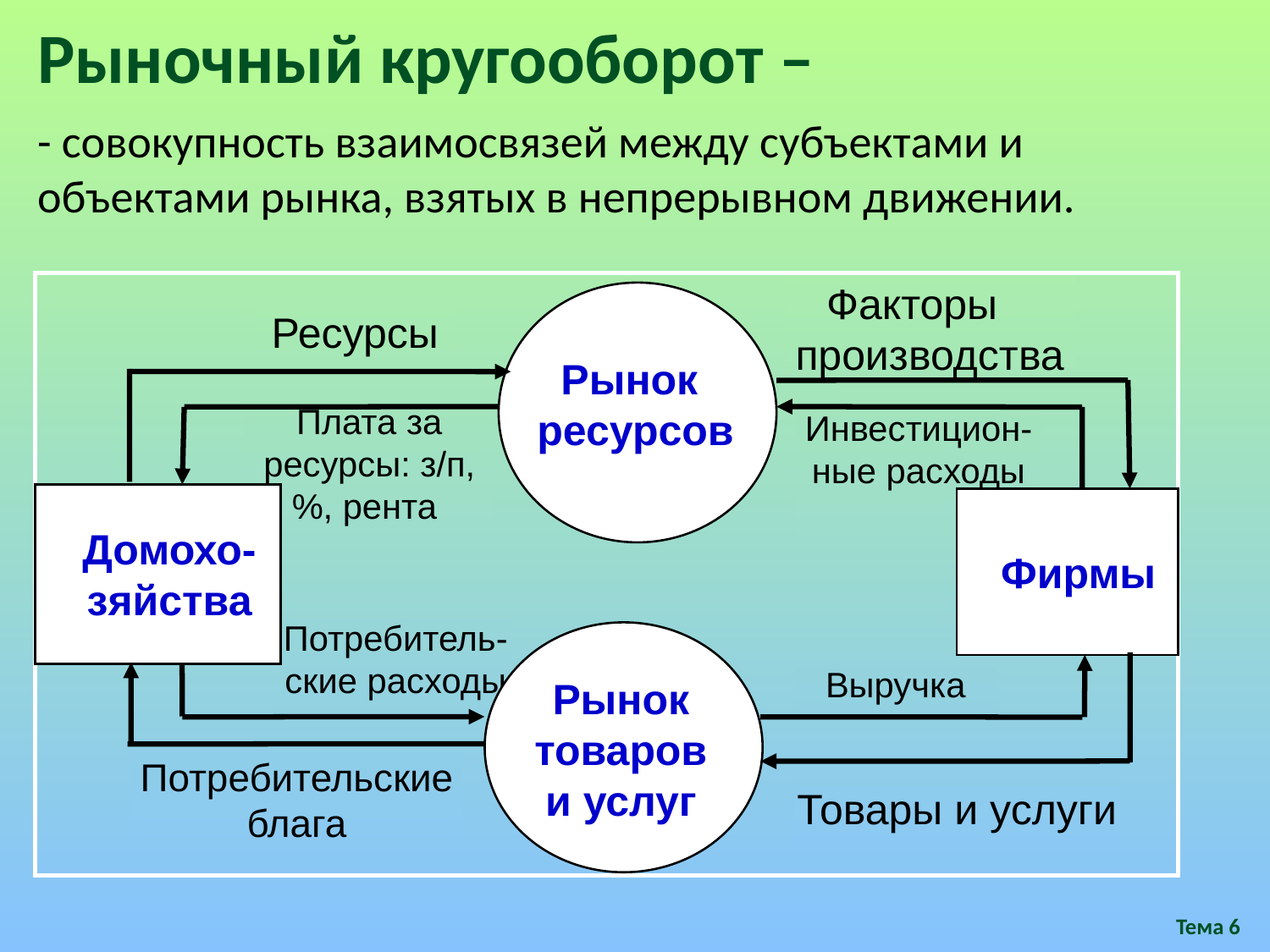

Рыночный кругооборот –
- совокупность взаимосвязей между субъектами и объектами рынка, взятых в непрерывном движении.

Факторы    производства

Ресурсы
Рынок
ресурсов

Плата за ресурсы: з/п, %, рента
Инвестицион-ные расходы

Домохо-зяйства
Фирмы
Потребитель-ские расходы

Выручка

Рынок
товаров и услуг

Потребительские блага

Товары и услуги
Тема 6